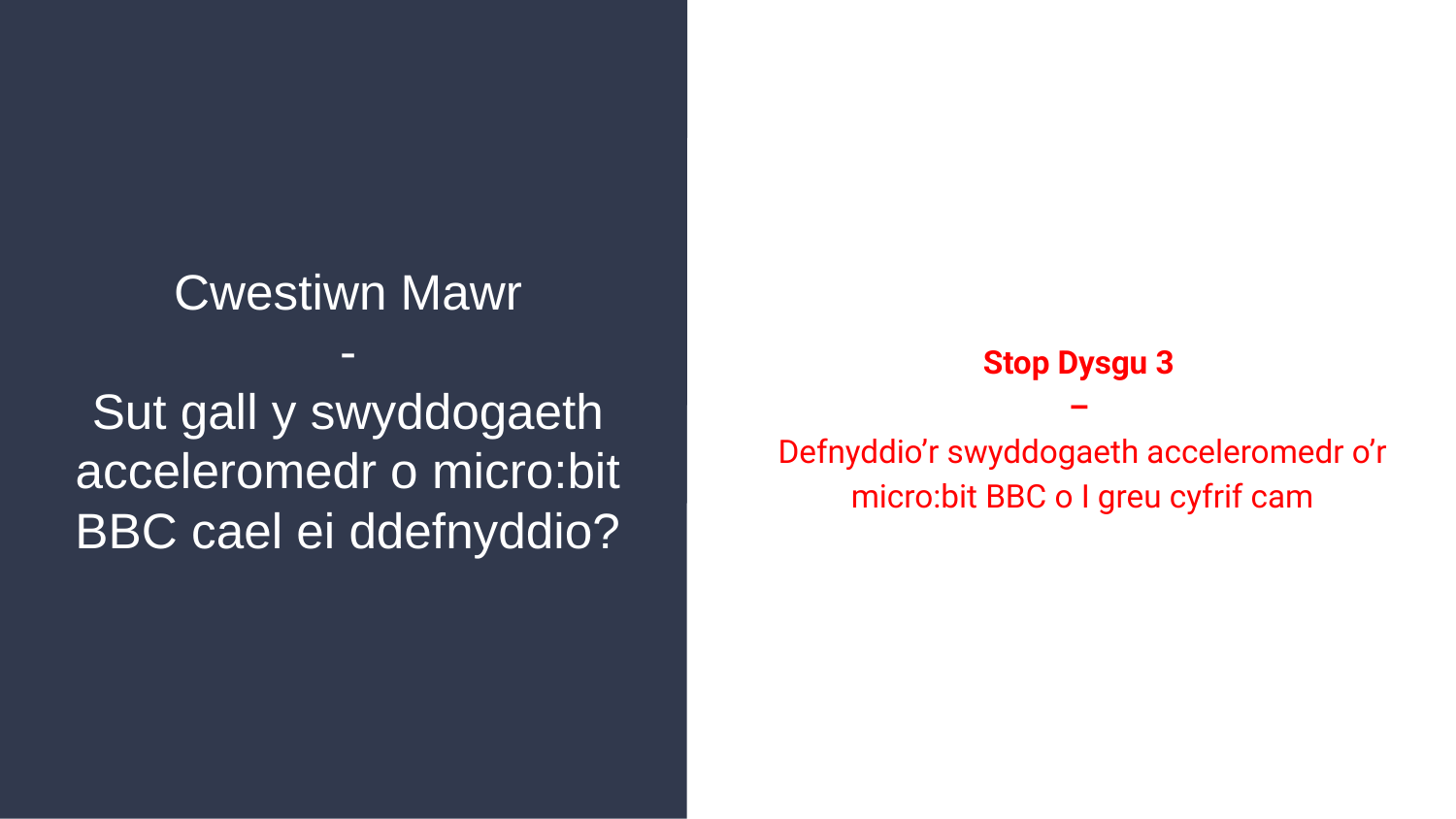

Stop Dysgu 3
–
Defnyddio’r swyddogaeth acceleromedr o’r micro:bit BBC o I greu cyfrif cam
# Cwestiwn Mawr - Sut gall y swyddogaeth acceleromedr o micro:bit BBC cael ei ddefnyddio?